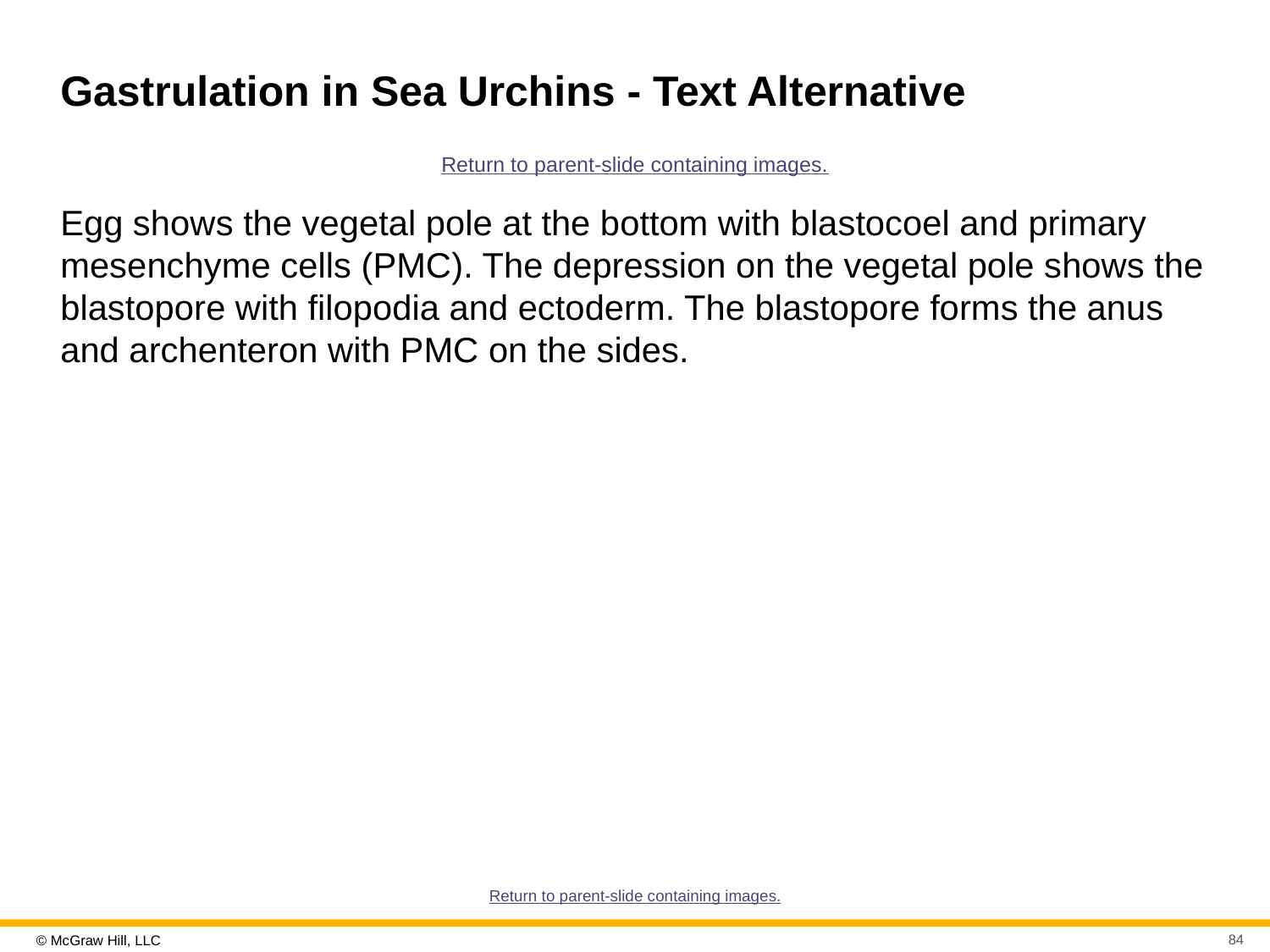

# Gastrulation in Sea Urchins - Text Alternative
Return to parent-slide containing images.
Egg shows the vegetal pole at the bottom with blastocoel and primary mesenchyme cells (PMC). The depression on the vegetal pole shows the blastopore with filopodia and ectoderm. The blastopore forms the anus and archenteron with PMC on the sides.
Return to parent-slide containing images.
84